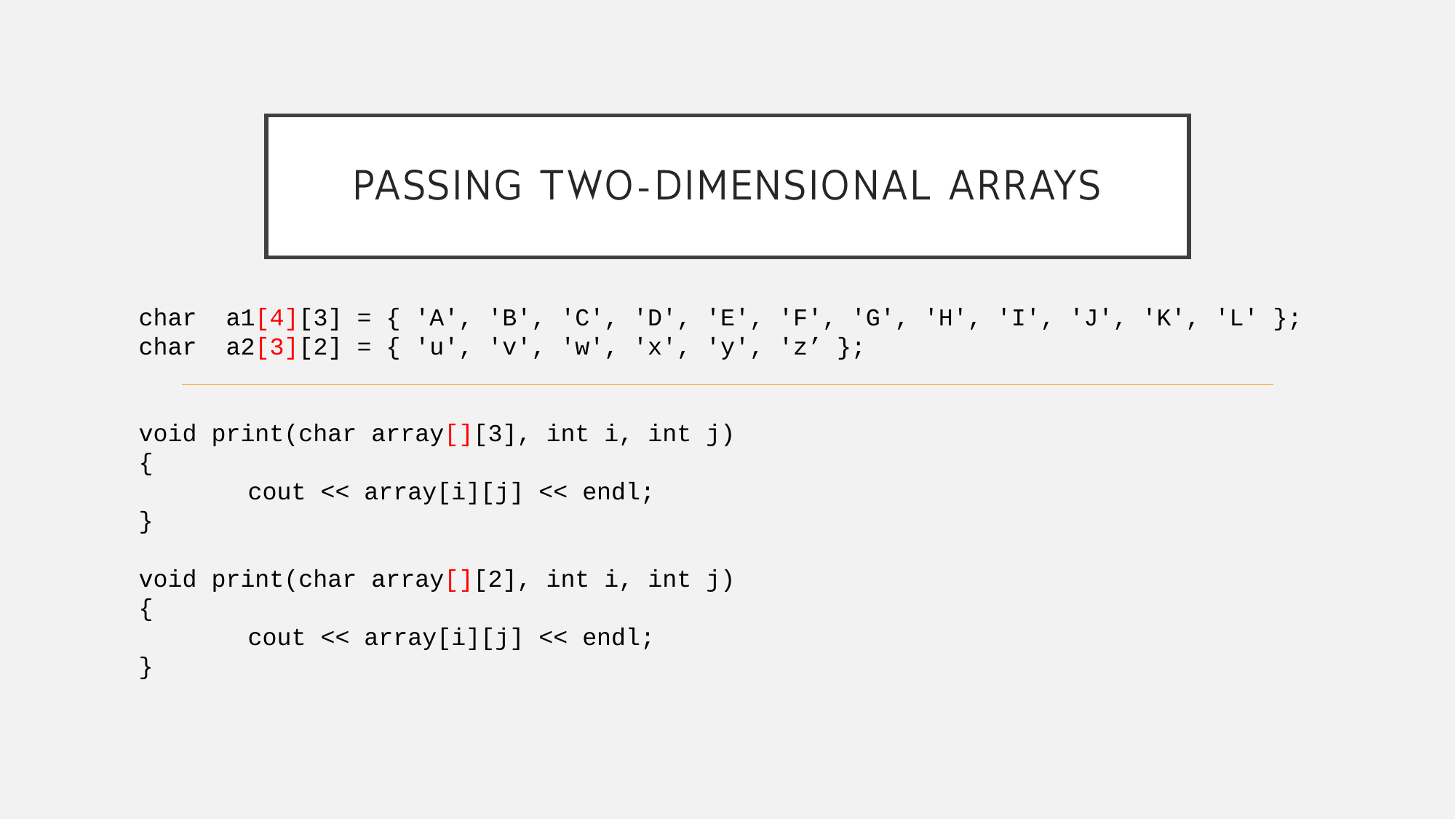

# Passing two-dimensional arrays
char  a1[4][3] = { 'A', 'B', 'C', 'D', 'E', 'F', 'G', 'H', 'I', 'J', 'K', 'L' };
char  a2[3][2] = { 'u', 'v', 'w', 'x', 'y', 'z’ };

void print(char array[][3], int i, int j)
{
	cout << array[i][j] << endl;
}

void print(char array[][2], int i, int j)
{
	cout << array[i][j] << endl;
}